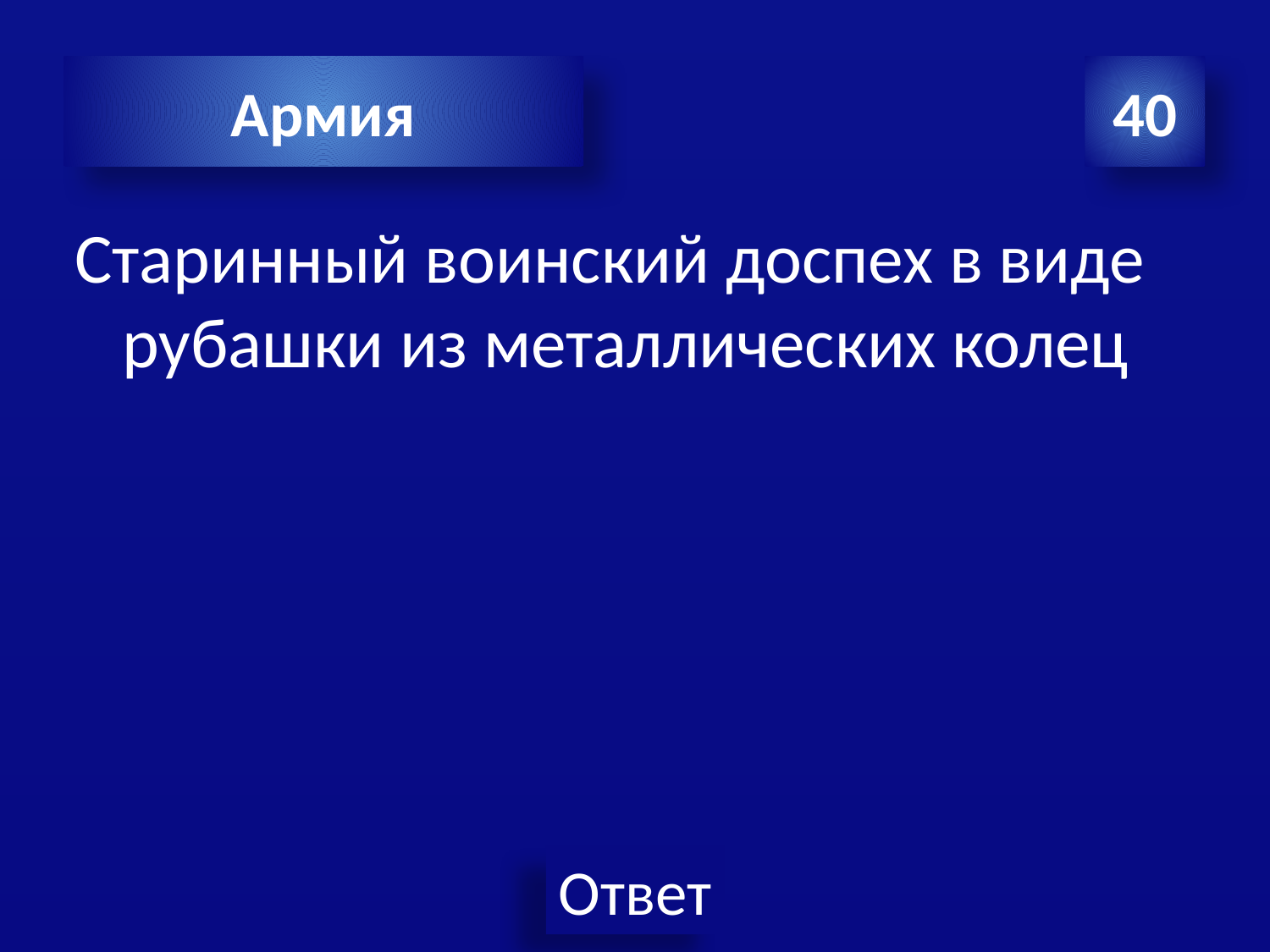

Армия
40
Старинный воинский доспех в виде рубашки из металлических колец